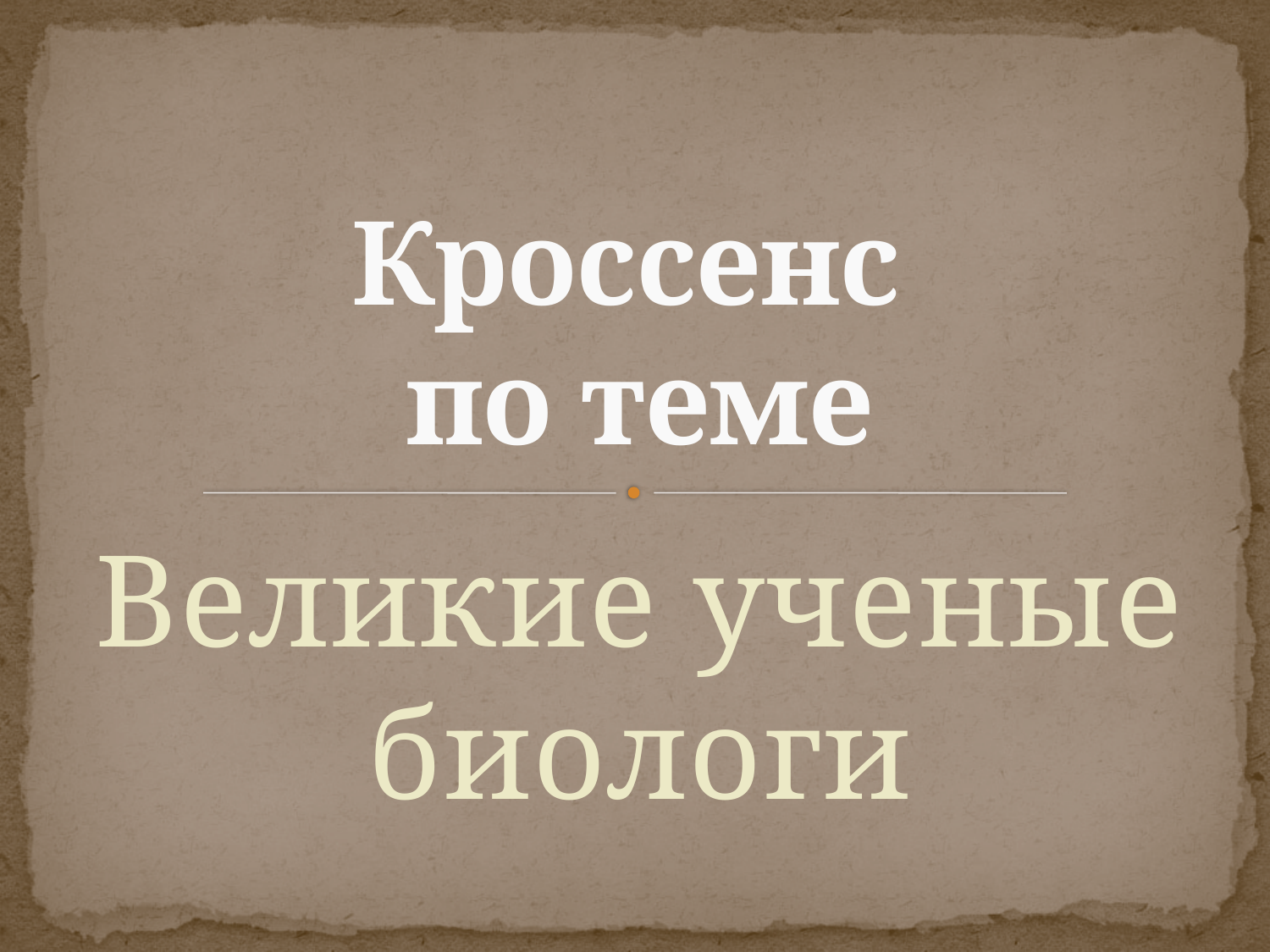

# Кроссенс по теме
Великие ученые биологи